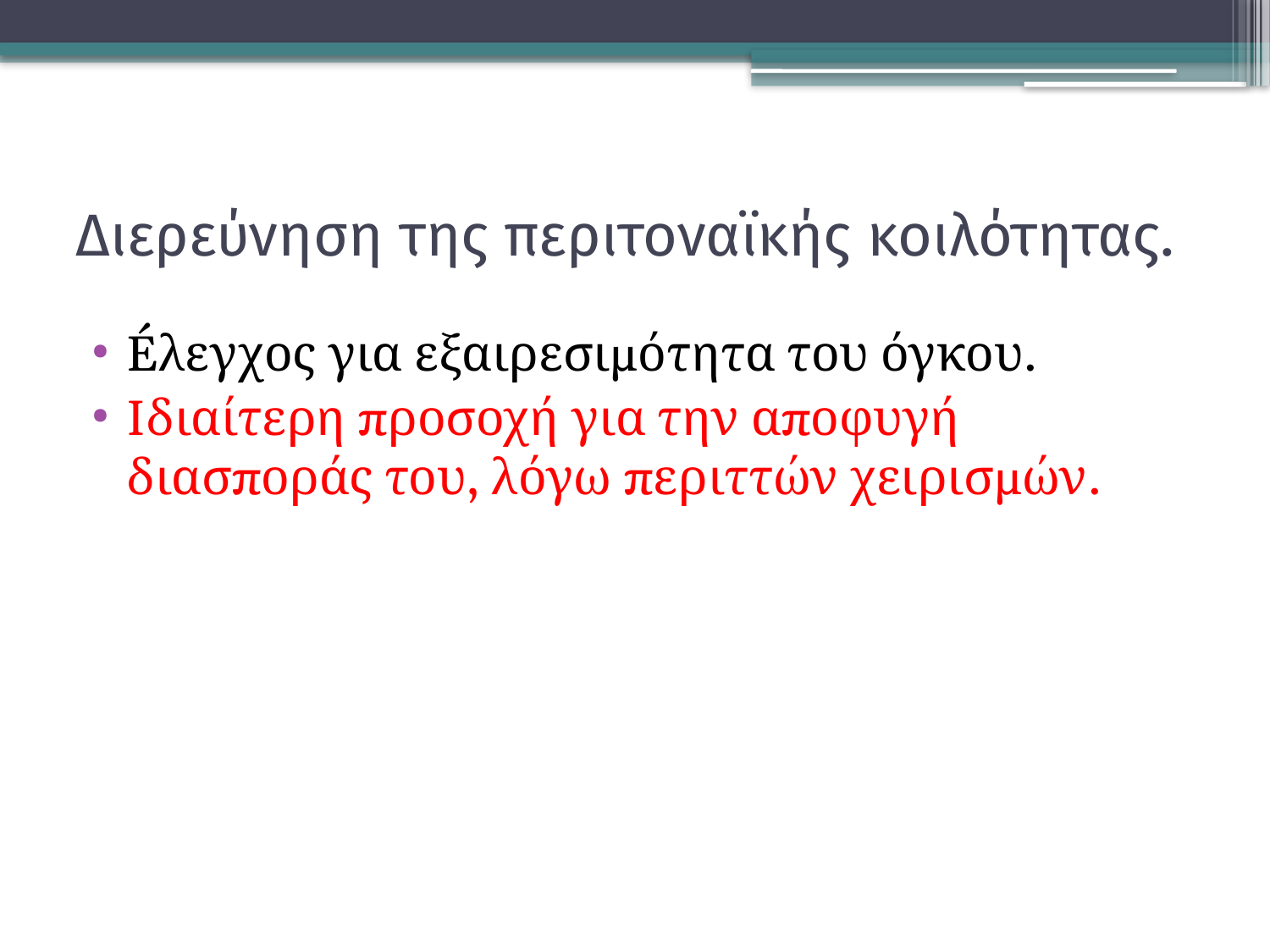

# Διερεύνηση της περιτοναϊκής κοιλότητας.
Έλεγχος για εξαιρεσιμότητα του όγκου.
Ιδιαίτερη προσοχή για την αποφυγή διασποράς του, λόγω περιττών χειρισμών.